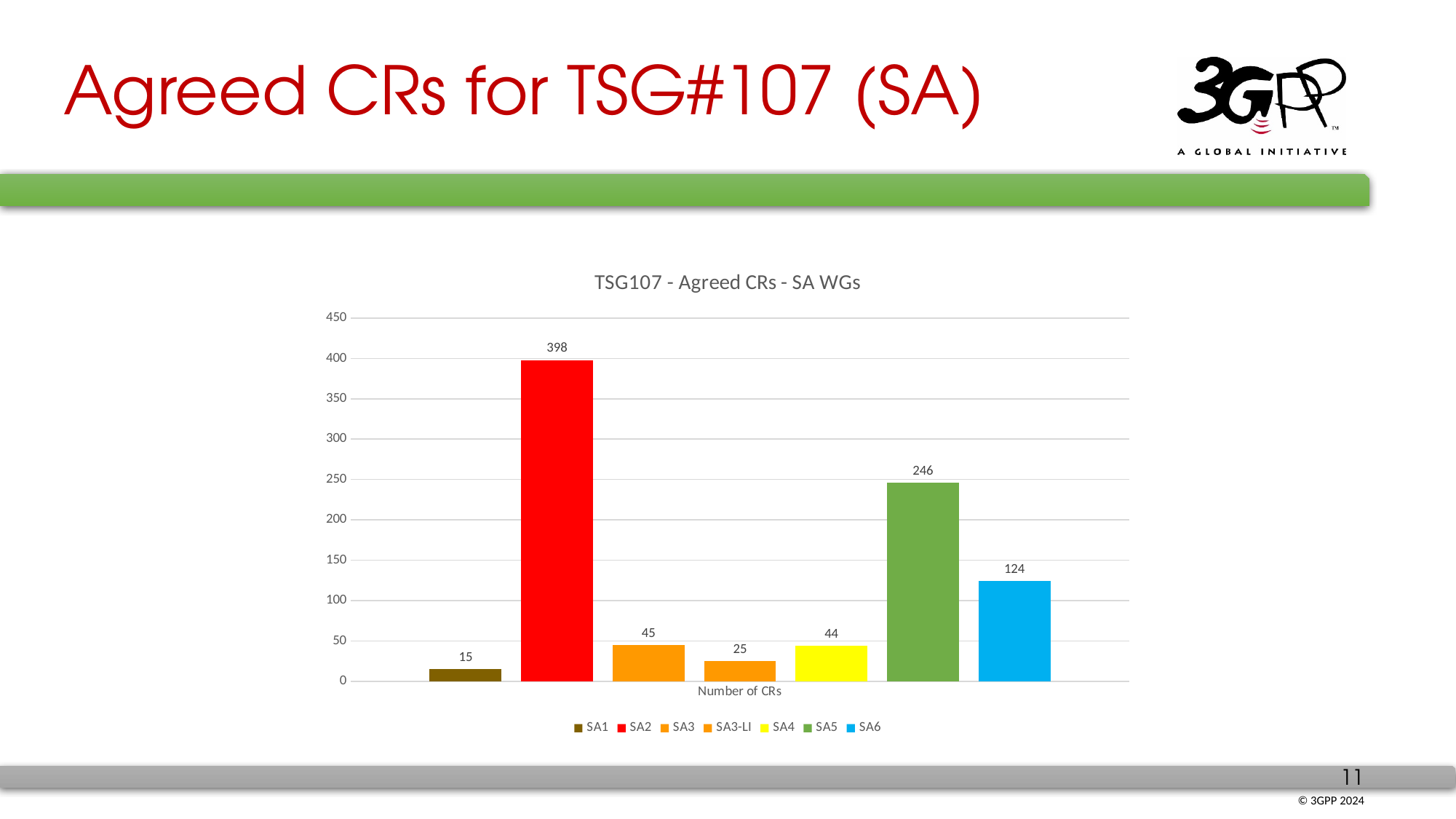

# Agreed CRs for TSG#107 (SA)

### Chart: TSG107 - Agreed CRs - SA WGs

| Category | SA1 | SA2 | SA3 | SA3-LI | SA4 | SA5 | SA6 |
|---|---|---|---|---|---|---|---|
| Number of CRs | 15.0 | 398.0 | 45.0 | 25.0 | 44.0 | 246.0 | 124.0 |